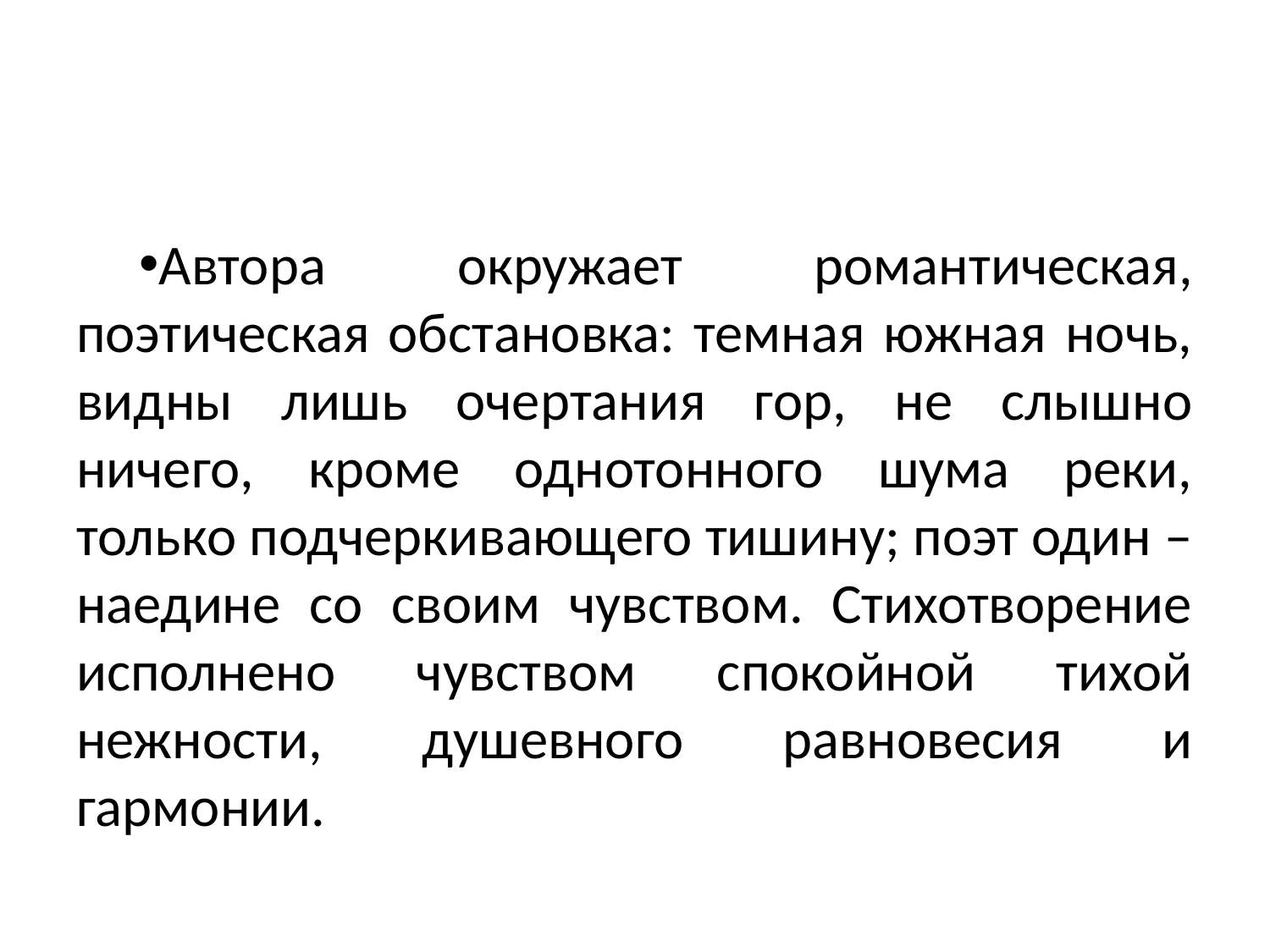

#
Автора окружает романтическая, поэтическая обстановка: темная южная ночь, видны лишь очертания гор, не слышно ничего, кроме однотонного шума реки, только подчеркивающего тишину; поэт один – наедине со своим чувством. Стихотворение исполнено чувством спокойной тихой нежности, душевного равновесия и гармонии.